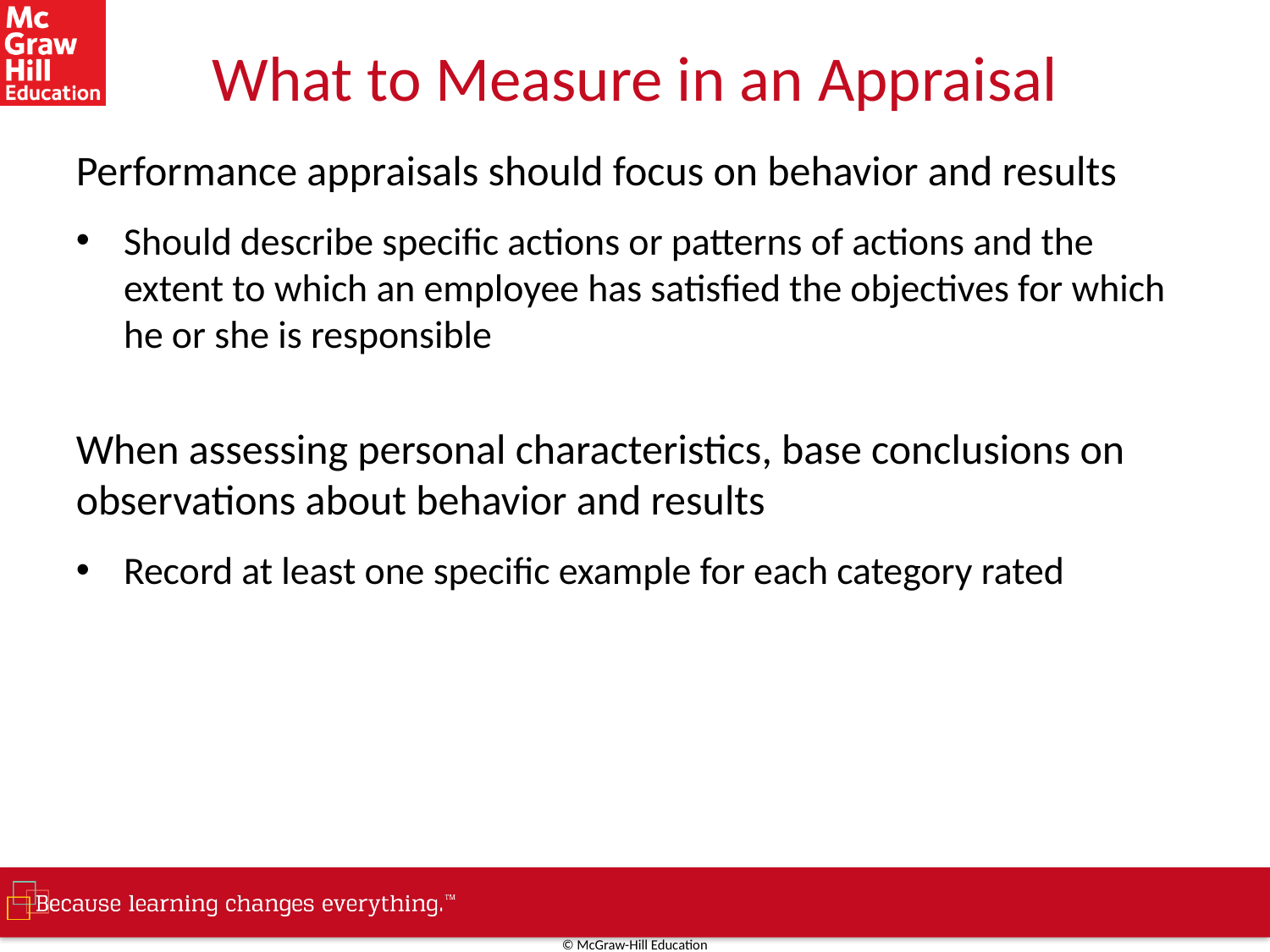

# What to Measure in an Appraisal
Performance appraisals should focus on behavior and results
Should describe specific actions or patterns of actions and the extent to which an employee has satisfied the objectives for which he or she is responsible

When assessing personal characteristics, base conclusions on observations about behavior and results
Record at least one specific example for each category rated